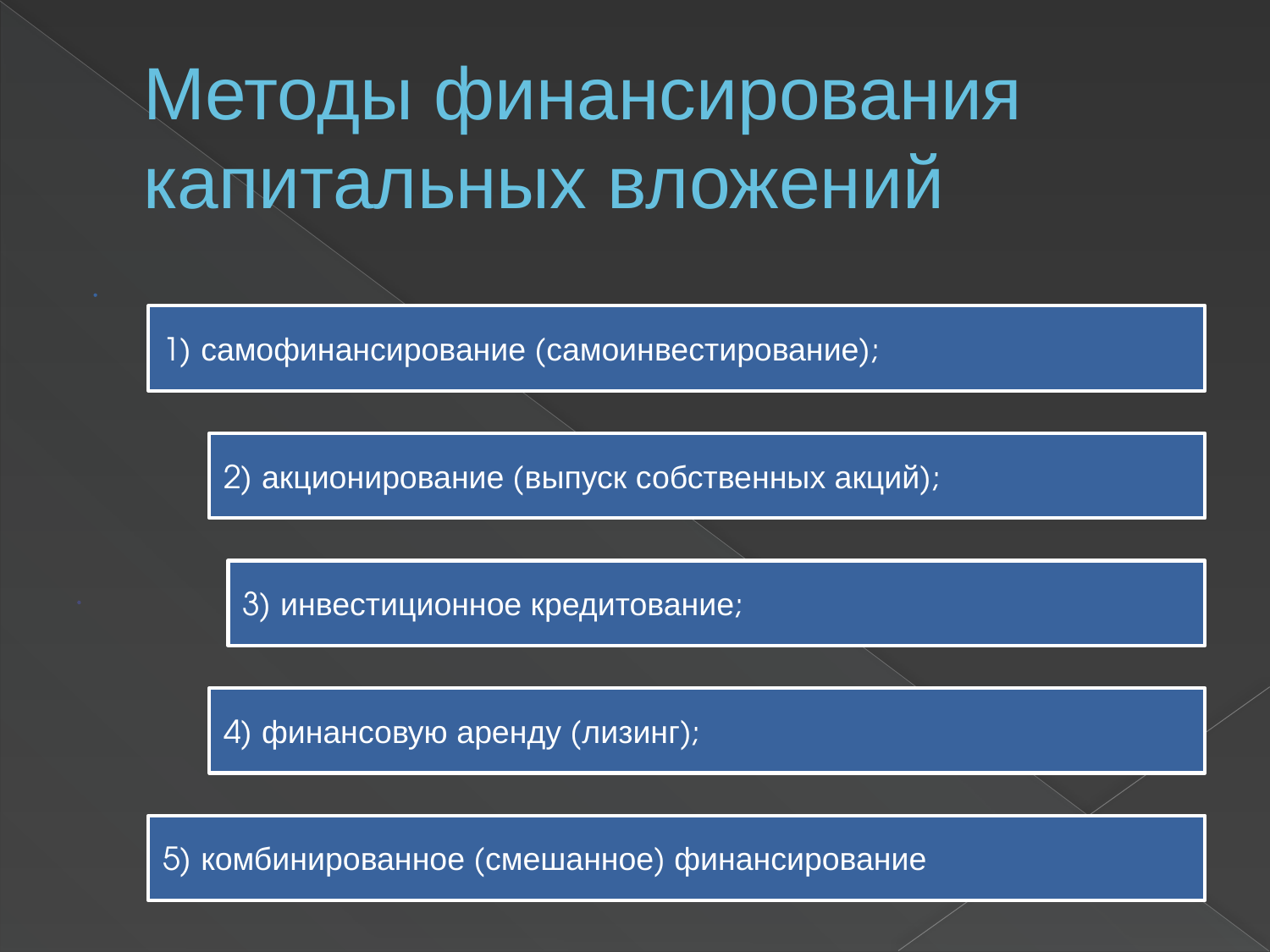

# Методы финансирования капитальных вложений
1) самофинансирование (самоинвестирование);
2) акционирование (выпуск собственных акций);
3) инвестиционное кредитование;
4) финансовую аренду (лизинг);
5) комбинированное (смешанное) финансирование